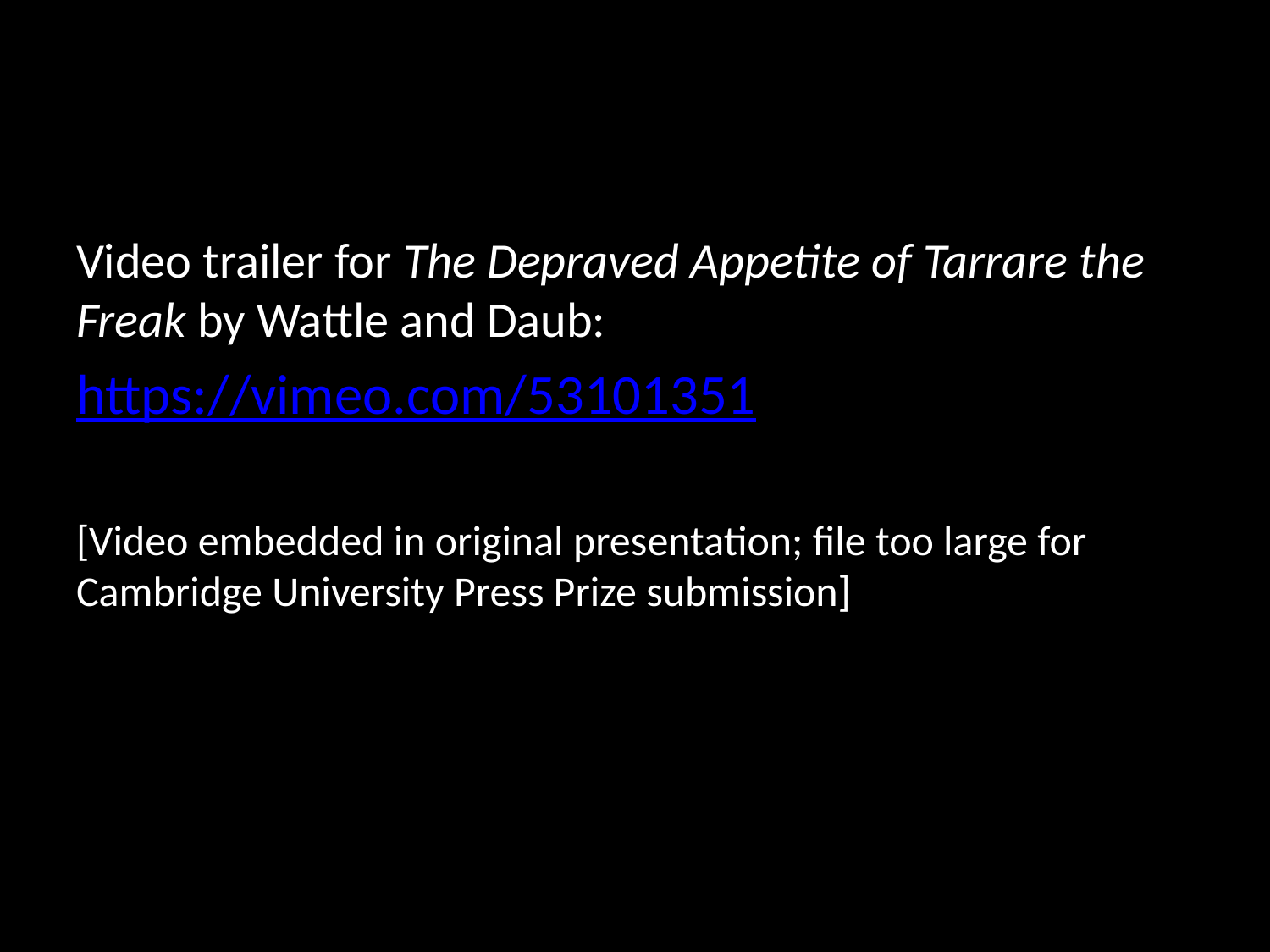

Video trailer for The Depraved Appetite of Tarrare the Freak by Wattle and Daub:
https://vimeo.com/53101351

[Video embedded in original presentation; file too large for Cambridge University Press Prize submission]